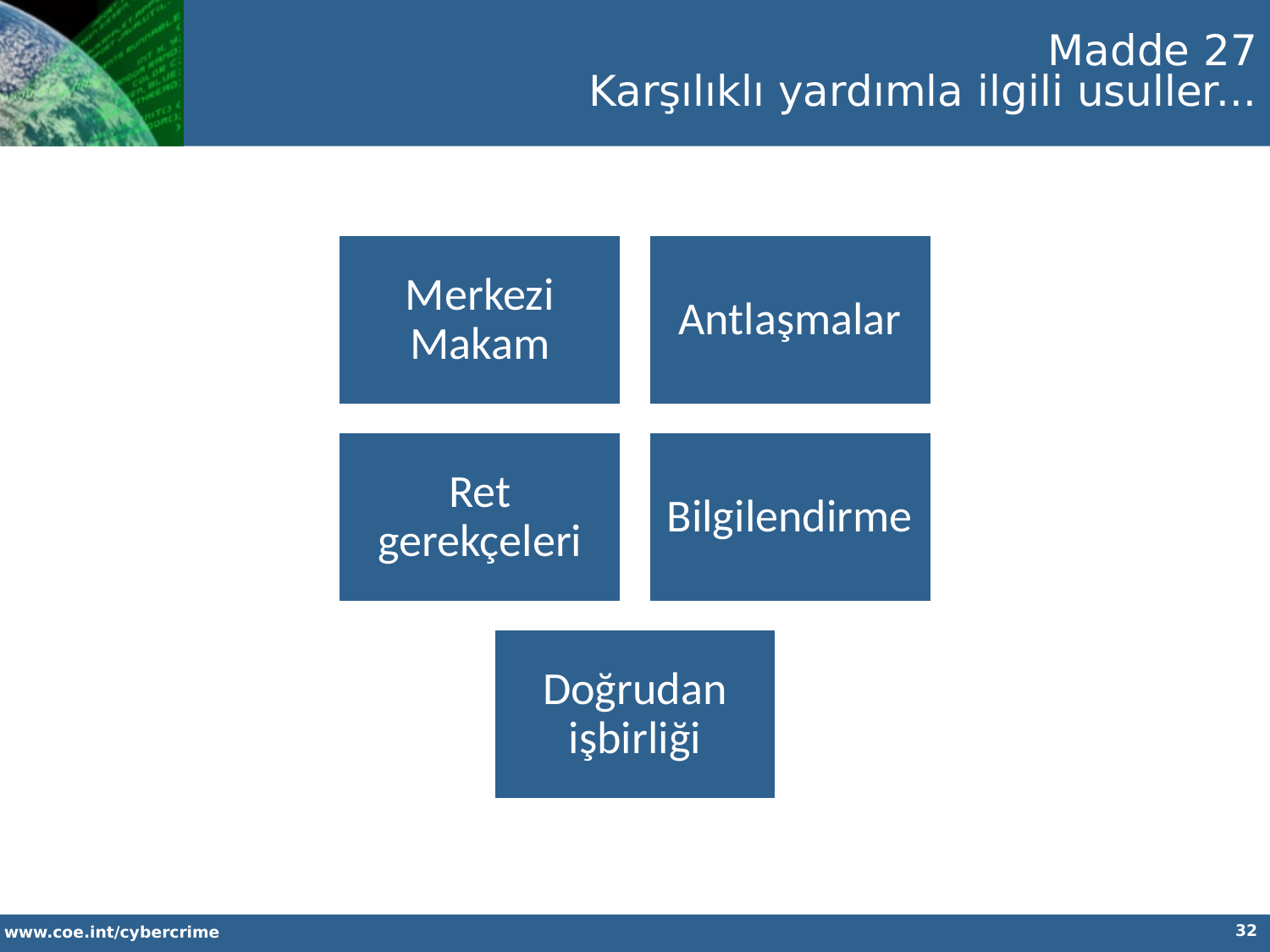

Madde 27
Karşılıklı yardımla ilgili usuller...
Merkezi Makam
Antlaşmalar
Ret gerekçeleri
Bilgilendirme
Doğrudan işbirliği
32